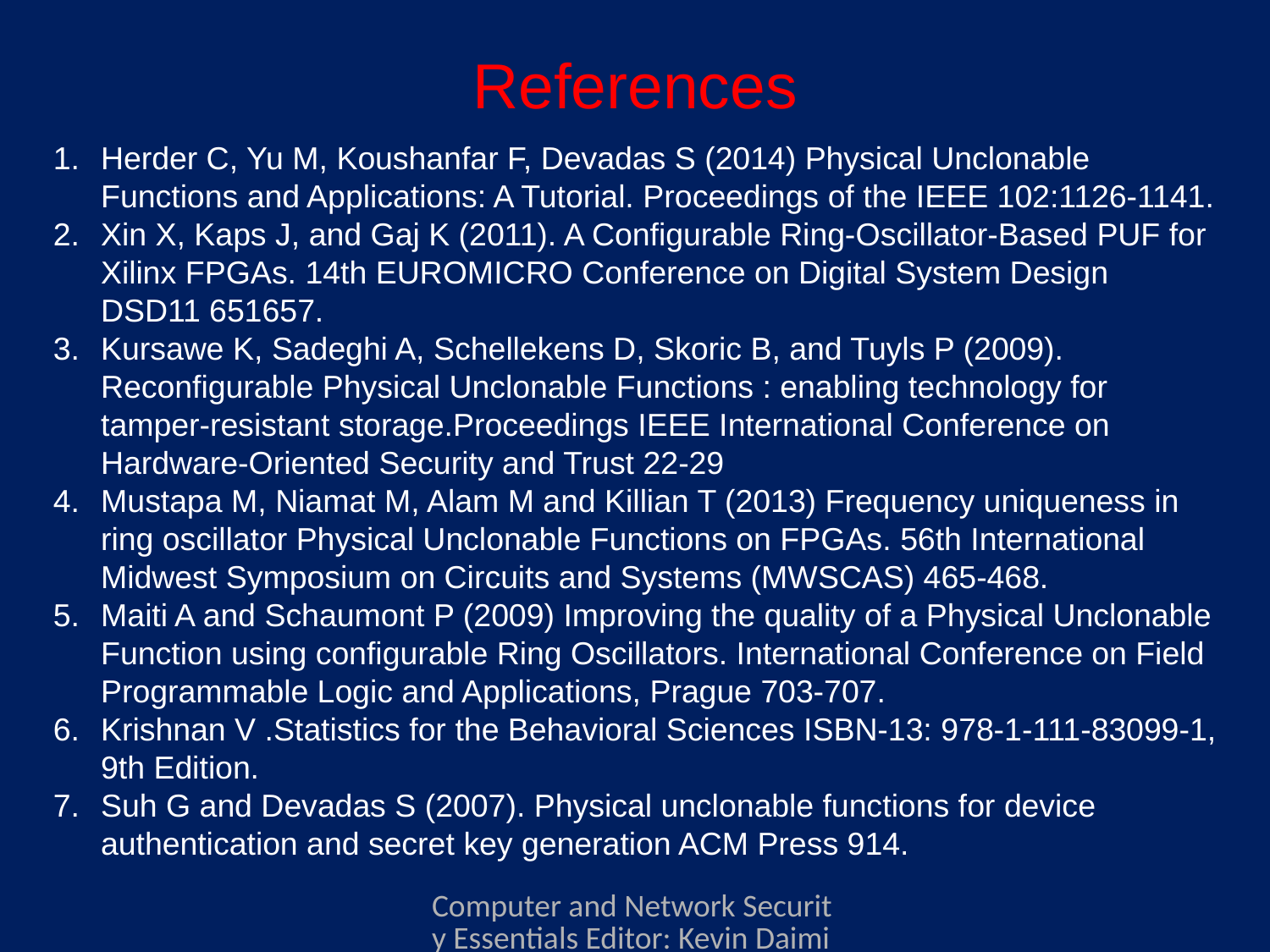

# References
Herder C, Yu M, Koushanfar F, Devadas S (2014) Physical Unclonable Functions and Applications: A Tutorial. Proceedings of the IEEE 102:1126-1141.
Xin X, Kaps J, and Gaj K (2011). A Configurable Ring-Oscillator-Based PUF for Xilinx FPGAs. 14th EUROMICRO Conference on Digital System Design DSD11 651657.
Kursawe K, Sadeghi A, Schellekens D, Skoric B, and Tuyls P (2009). Reconfigurable Physical Unclonable Functions : enabling technology for tamper-resistant storage.Proceedings IEEE International Conference on Hardware-Oriented Security and Trust 22-29
Mustapa M, Niamat M, Alam M and Killian T (2013) Frequency uniqueness in ring oscillator Physical Unclonable Functions on FPGAs. 56th International Midwest Symposium on Circuits and Systems (MWSCAS) 465-468.
Maiti A and Schaumont P (2009) Improving the quality of a Physical Unclonable Function using configurable Ring Oscillators. International Conference on Field Programmable Logic and Applications, Prague 703-707.
Krishnan V .Statistics for the Behavioral Sciences ISBN-13: 978-1-111-83099-1, 9th Edition.
Suh G and Devadas S (2007). Physical unclonable functions for device authentication and secret key generation ACM Press 914.
Computer and Network Security Essentials Editor: Kevin Daimi Associate Editors: Guillermo Francia, Levent Ertaul, Luis H. Encinas, Eman El-Sheikh Published by Springer